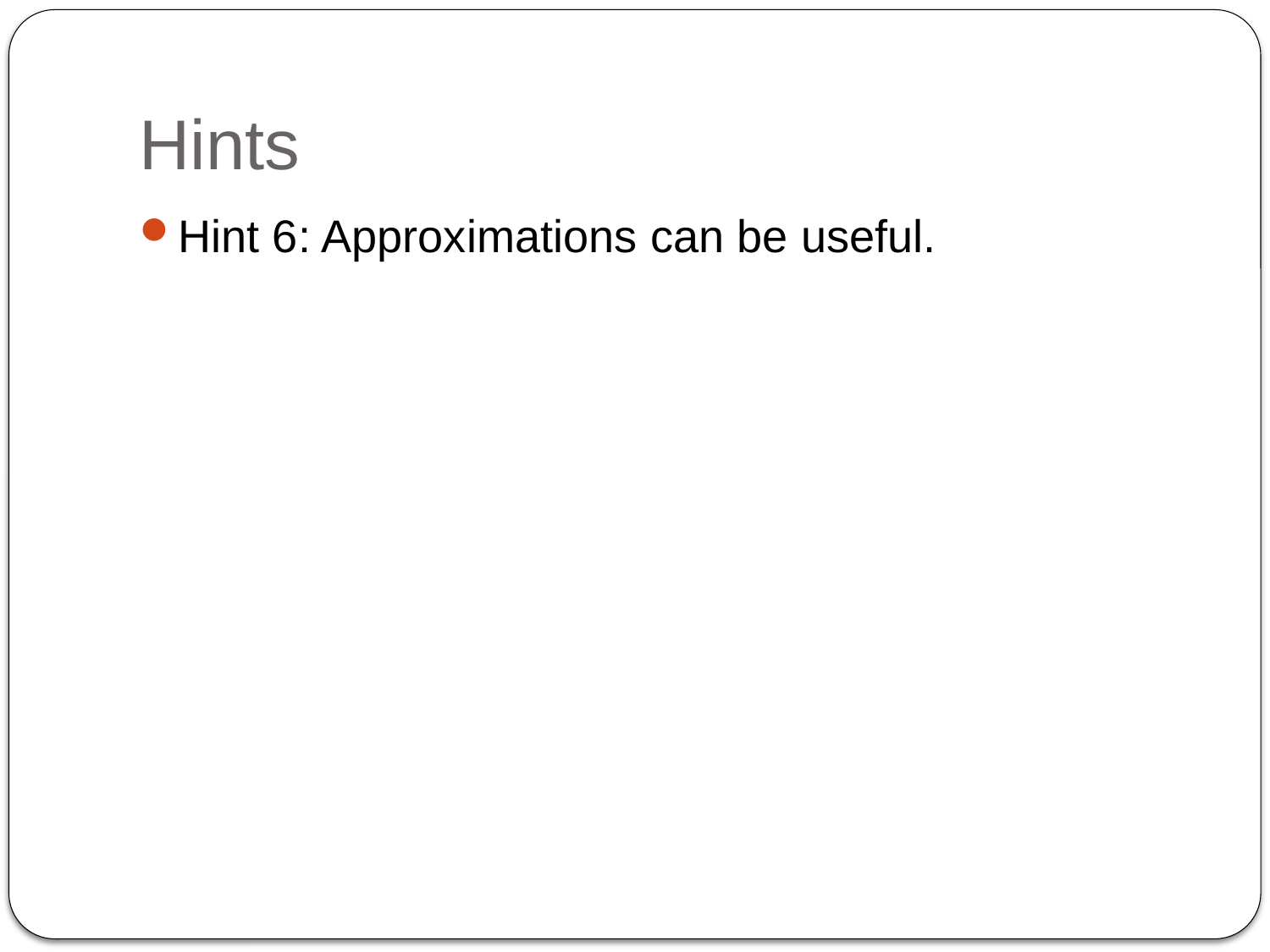

# Hints
Hint 6: Approximations can be useful.